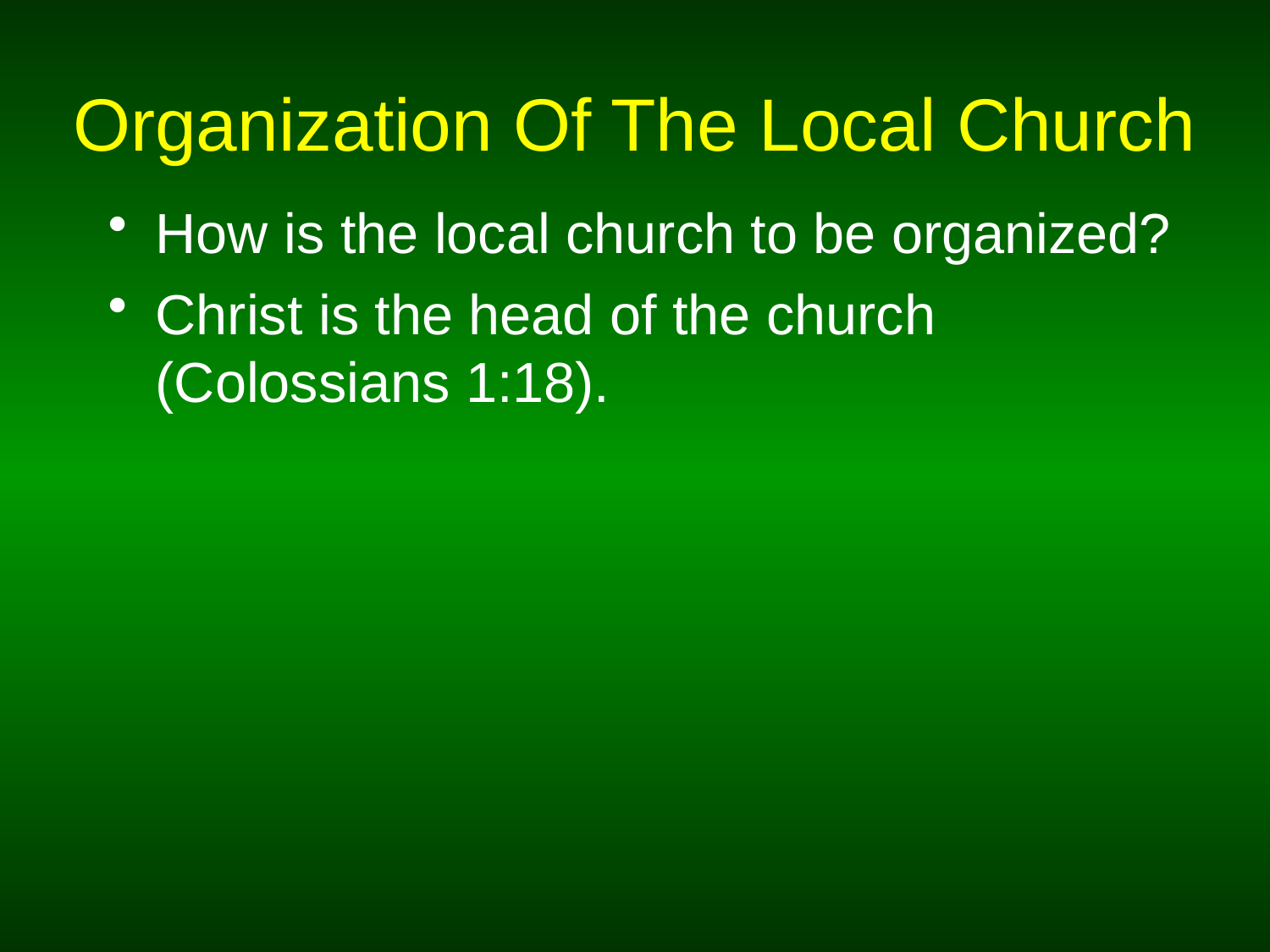

# Organization Of The Local Church
How is the local church to be organized?
Christ is the head of the church (Colossians 1:18).